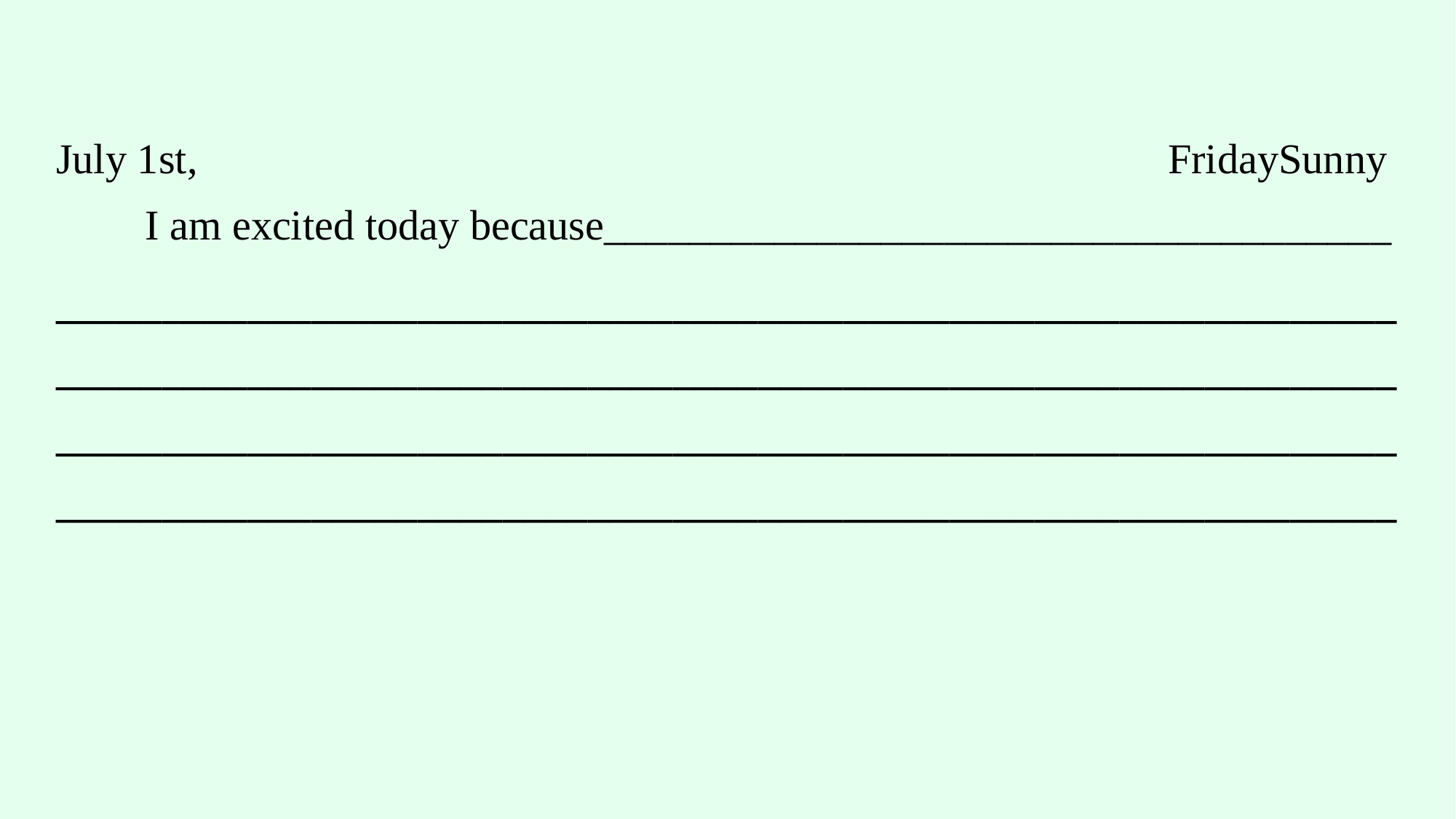

July 1st,                                                                                            FridaySunny
     I am excited today because_____________________________________
_______________________________________________________________
_______________________________________________________________
______________________________________________________________________________________________________________________________